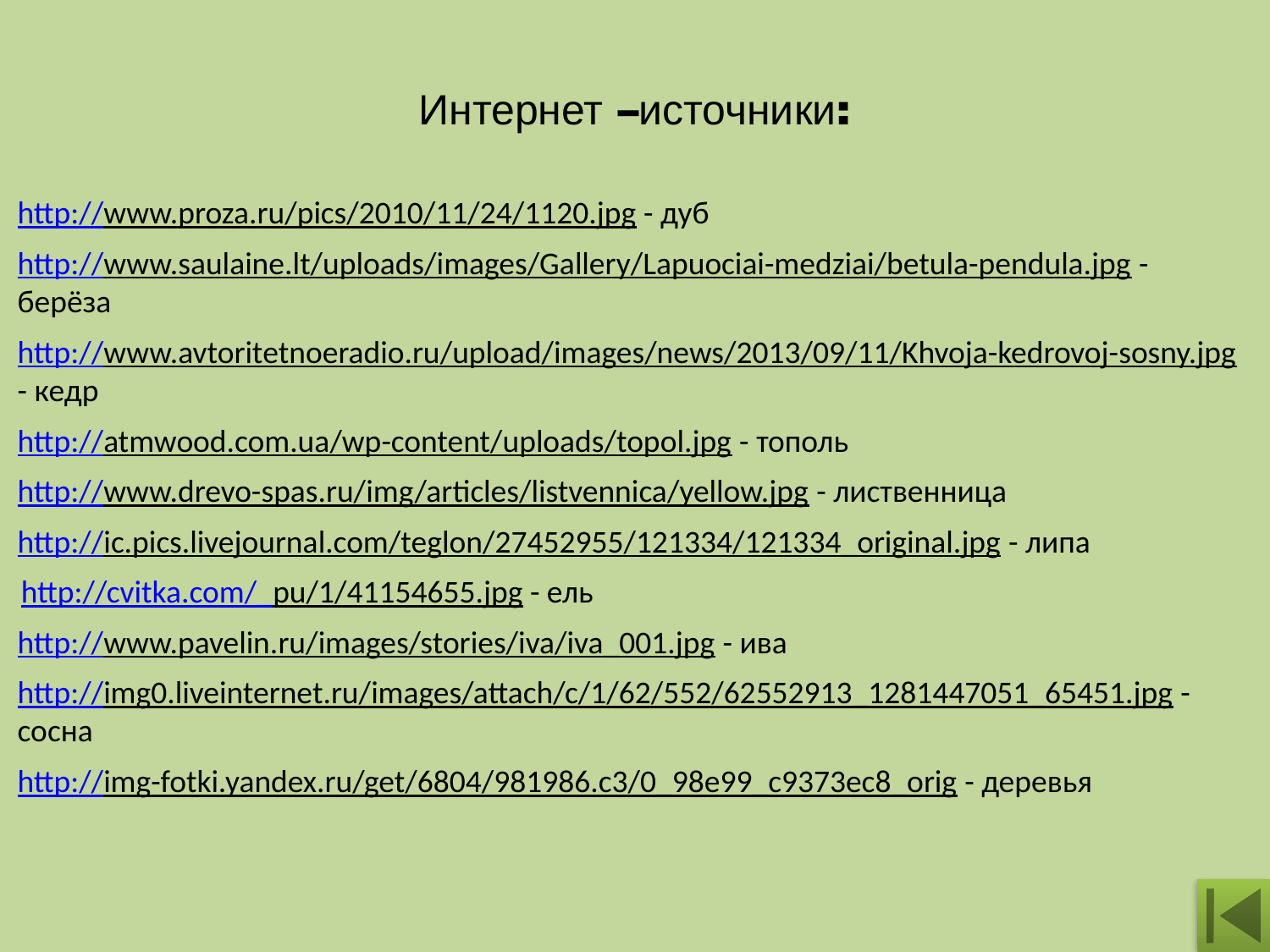

#
Интернет –источники:
http://www.proza.ru/pics/2010/11/24/1120.jpg - дуб
http://www.saulaine.lt/uploads/images/Gallery/Lapuociai-medziai/betula-pendula.jpg - берёза
http://www.avtoritetnoeradio.ru/upload/images/news/2013/09/11/Khvoja-kedrovoj-sosny.jpg - кедр
http://atmwood.com.ua/wp-content/uploads/topol.jpg - тополь
http://www.drevo-spas.ru/img/articles/listvennica/yellow.jpg - лиственница
http://ic.pics.livejournal.com/teglon/27452955/121334/121334_original.jpg - липа
http://cvitka.com/_pu/1/41154655.jpg - ель
http://www.pavelin.ru/images/stories/iva/iva_001.jpg - ива
http://img0.liveinternet.ru/images/attach/c/1/62/552/62552913_1281447051_65451.jpg - сосна
http://img-fotki.yandex.ru/get/6804/981986.c3/0_98e99_c9373ec8_orig - деревья